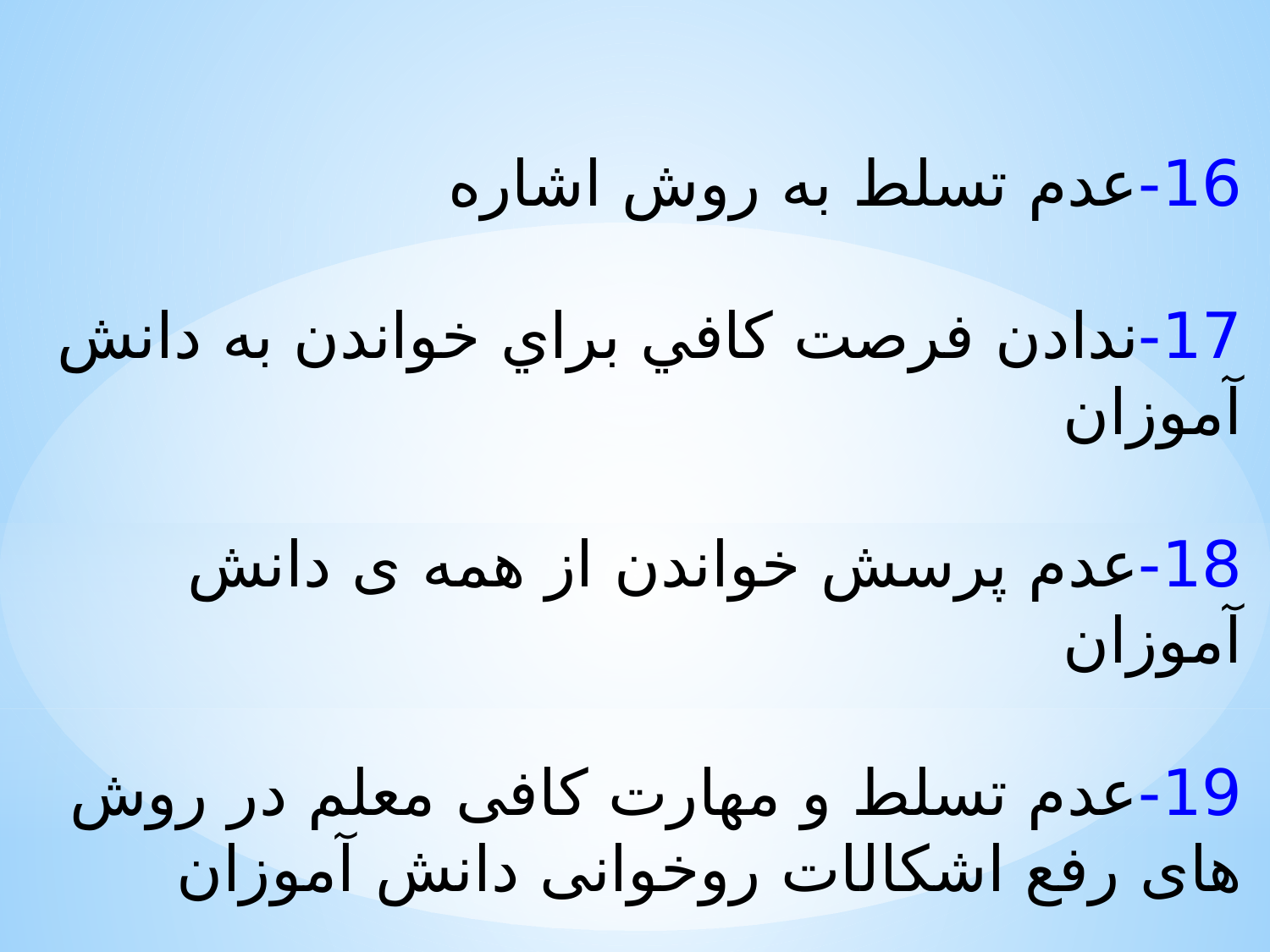

16-عدم تسلط به روش اشاره

17-ندادن فرصت كافي براي خواندن به دانش آموزان

18-عدم پرسش خواندن از همه ی دانش آموزان

19-عدم تسلط و مهارت کافی معلم در روش های رفع اشكالات روخوانی دانش آموزان

20-جابه جا کردن اهداف  در آموزش قرآن